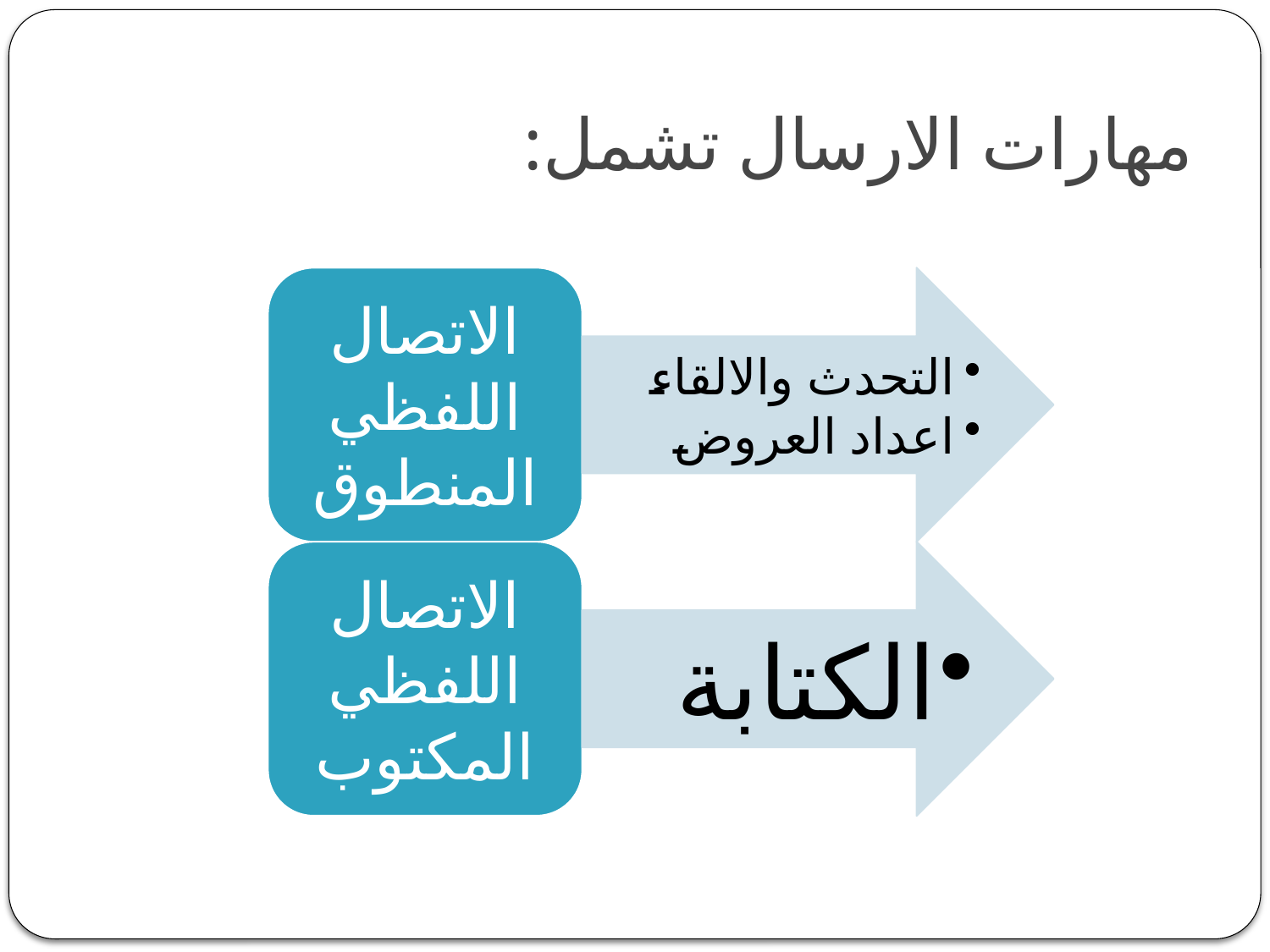

# مهارات الارسال تشمل:
اعداد العروض
الكتابة